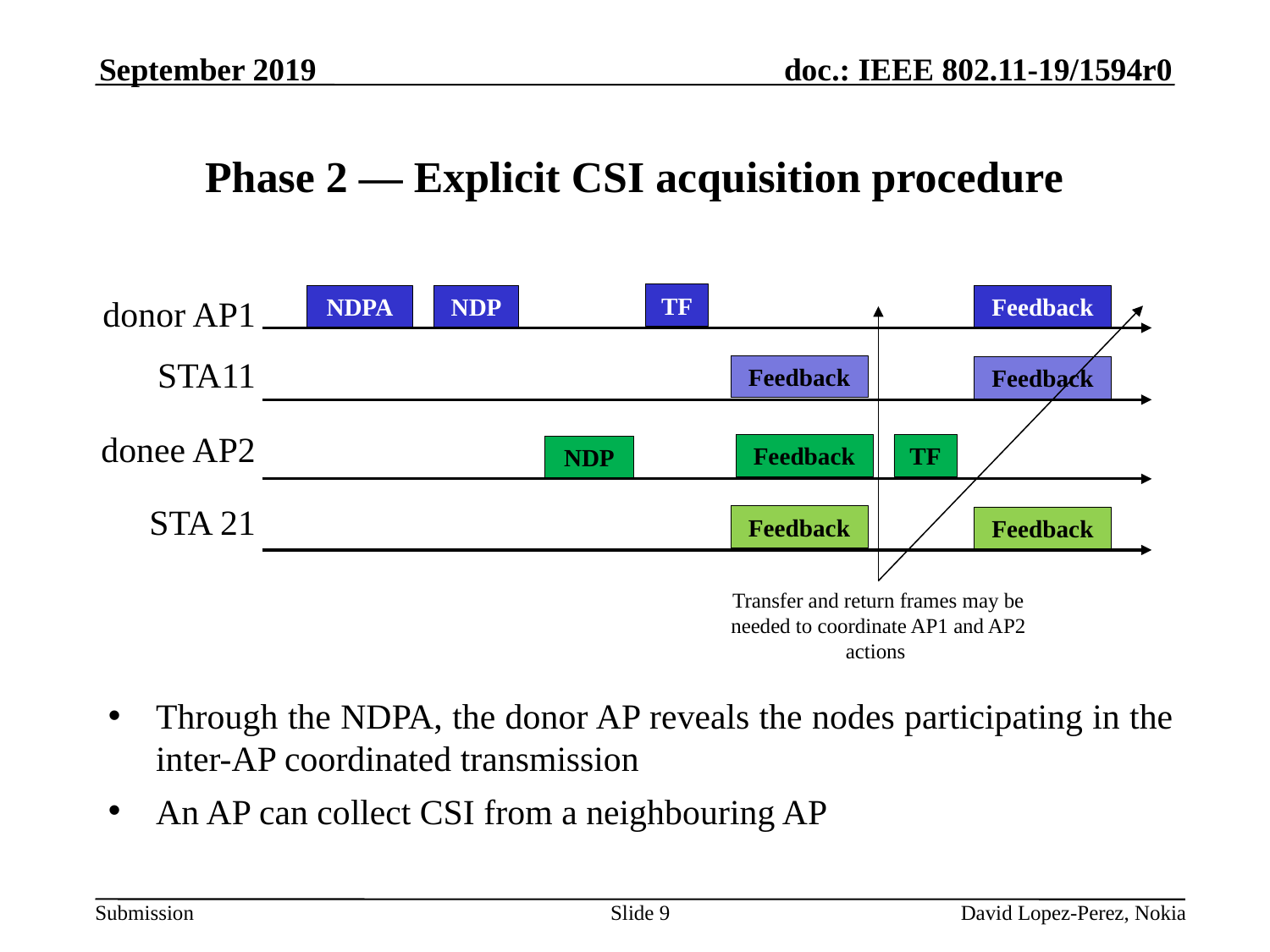

September 2019
# Phase 2 — Explicit CSI acquisition procedure
TF
NDPA
NDP
Feedback
donor AP1
STA11
Feedback
Feedback
donee AP2
Feedback
TF
NDP
STA 21
Feedback
Feedback
Transfer and return frames may be needed to coordinate AP1 and AP2 actions
Through the NDPA, the donor AP reveals the nodes participating in the inter-AP coordinated transmission
An AP can collect CSI from a neighbouring AP
Slide 9
 David Lopez-Perez, Nokia